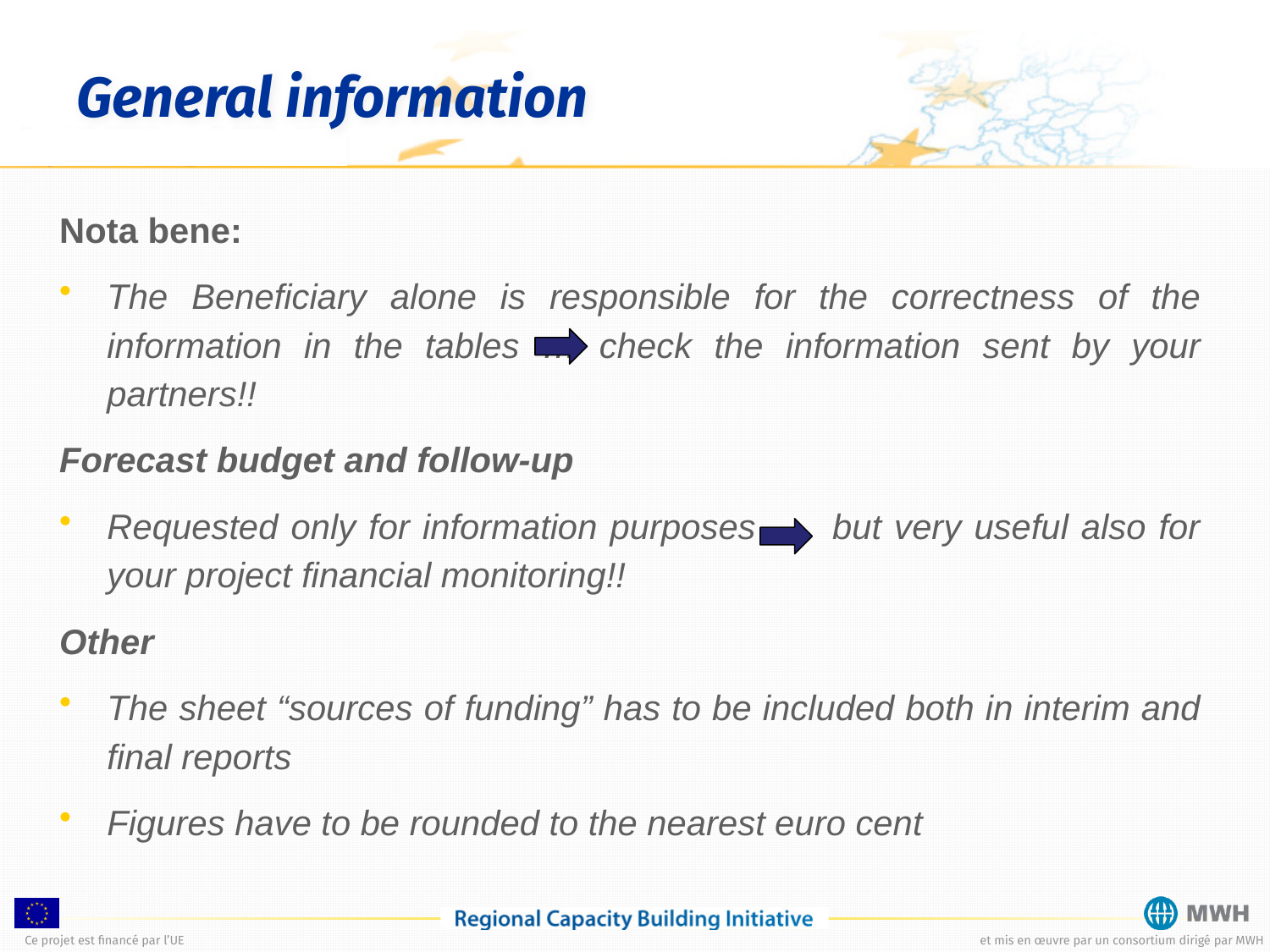

# General information
Nota bene:
The Beneficiary alone is responsible for the correctness of the information in the tables … check the information sent by your partners!!
Forecast budget and follow-up
Requested only for information purposes      but very useful also for your project financial monitoring!!
Other
The sheet “sources of funding” has to be included both in interim and final reports
Figures have to be rounded to the nearest euro cent